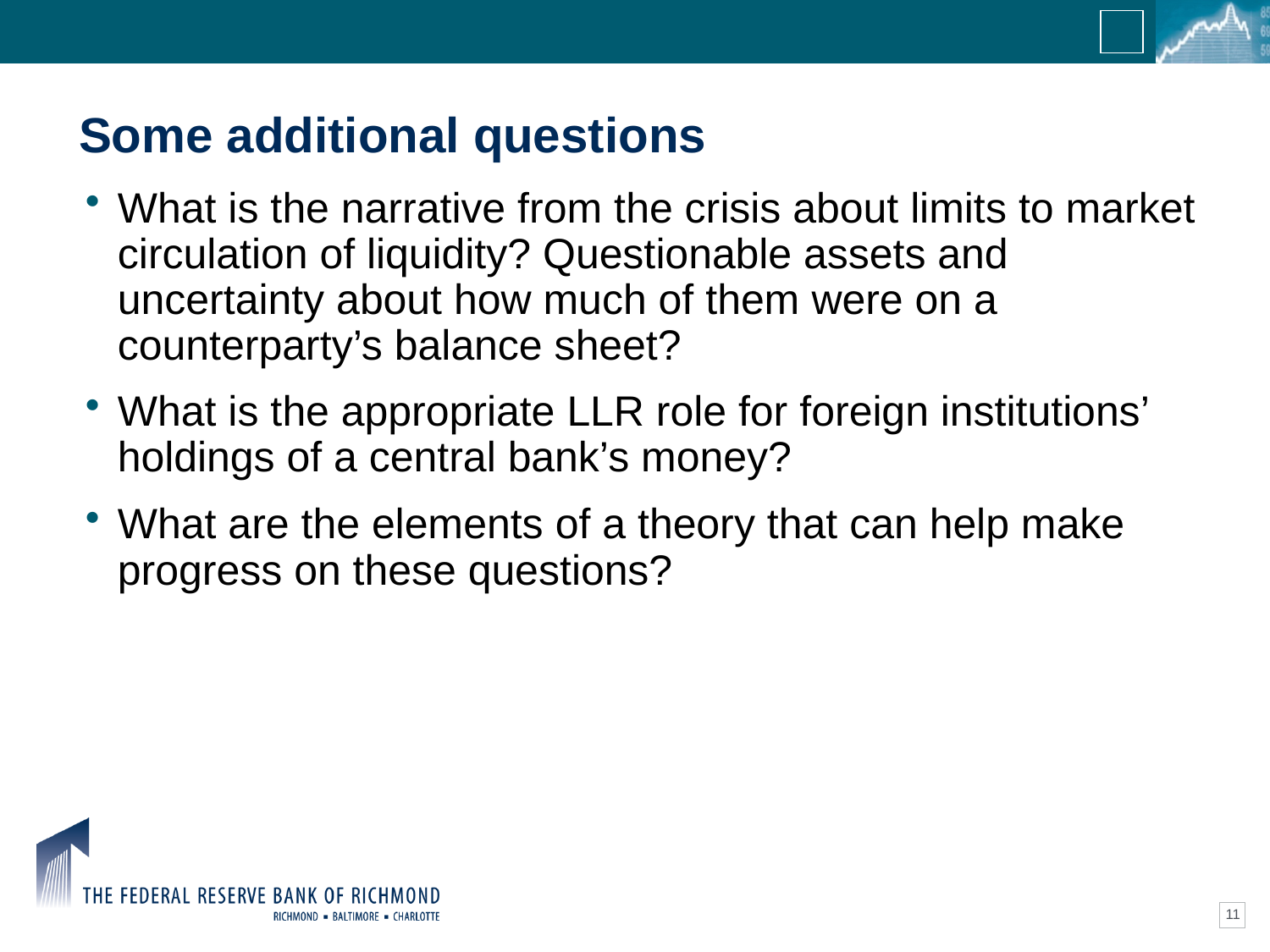

# Some additional questions
What is the narrative from the crisis about limits to market circulation of liquidity? Questionable assets and uncertainty about how much of them were on a counterparty’s balance sheet?
What is the appropriate LLR role for foreign institutions’ holdings of a central bank’s money?
What are the elements of a theory that can help make progress on these questions?
11